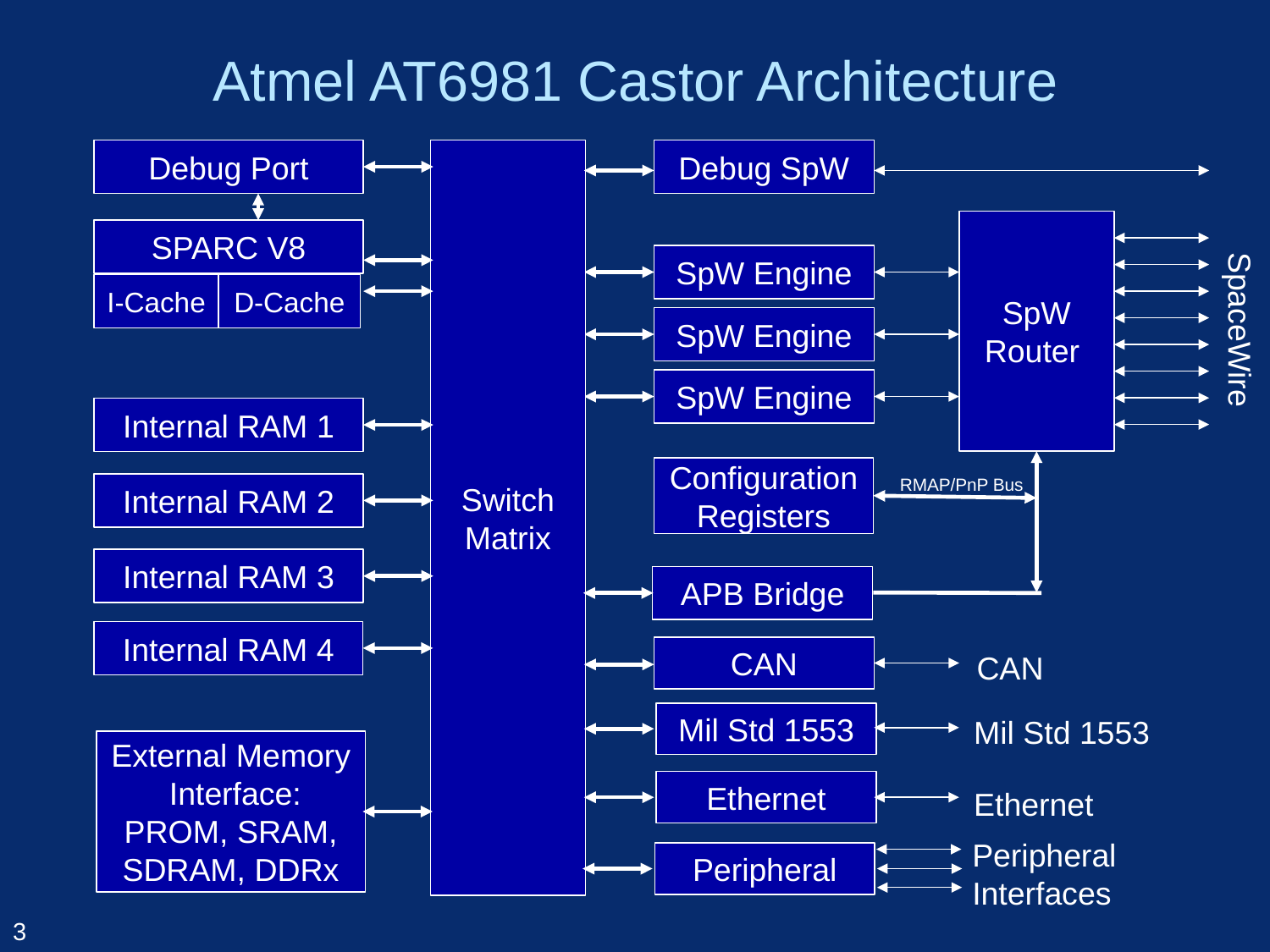

# Atmel AT6981 Castor Architecture
Debug Port
Switch
Matrix
Debug SpW
SpW
Router
SPARC V8
SpaceWire
SpW Engine
I-Cache
D-Cache
SpW Engine
SpW Engine
Internal RAM 1
Configuration Registers
RMAP/PnP Bus
Internal RAM 2
Internal RAM 3
APB Bridge
Internal RAM 4
CAN
CAN
Mil Std 1553
Mil Std 1553
External Memory  Interface:
PROM, SRAM, SDRAM, DDRx
Ethernet
Ethernet
Peripheral
Interfaces
Peripheral
3